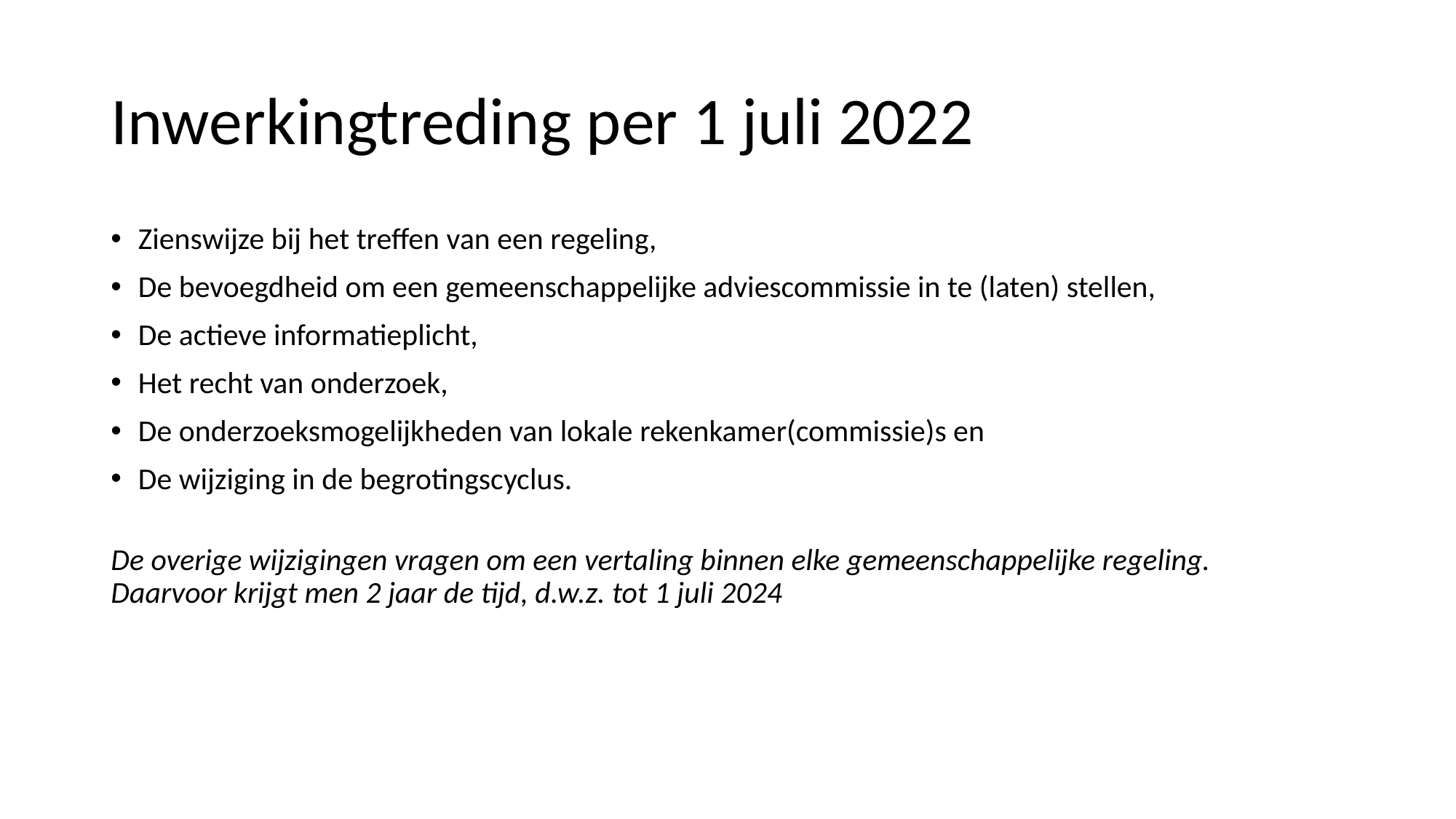

# Inwerkingtreding per 1 juli 2022
Zienswijze bij het treffen van een regeling,
De bevoegdheid om een gemeenschappelijke adviescommissie in te (laten) stellen,
De actieve informatieplicht,
Het recht van onderzoek,
De onderzoeksmogelijkheden van lokale rekenkamer(commissie)s en
De wijziging in de begrotingscyclus.
De overige wijzigingen vragen om een vertaling binnen elke gemeenschappelijke regeling.
Daarvoor krijgt men 2 jaar de tijd, d.w.z. tot 1 juli 2024